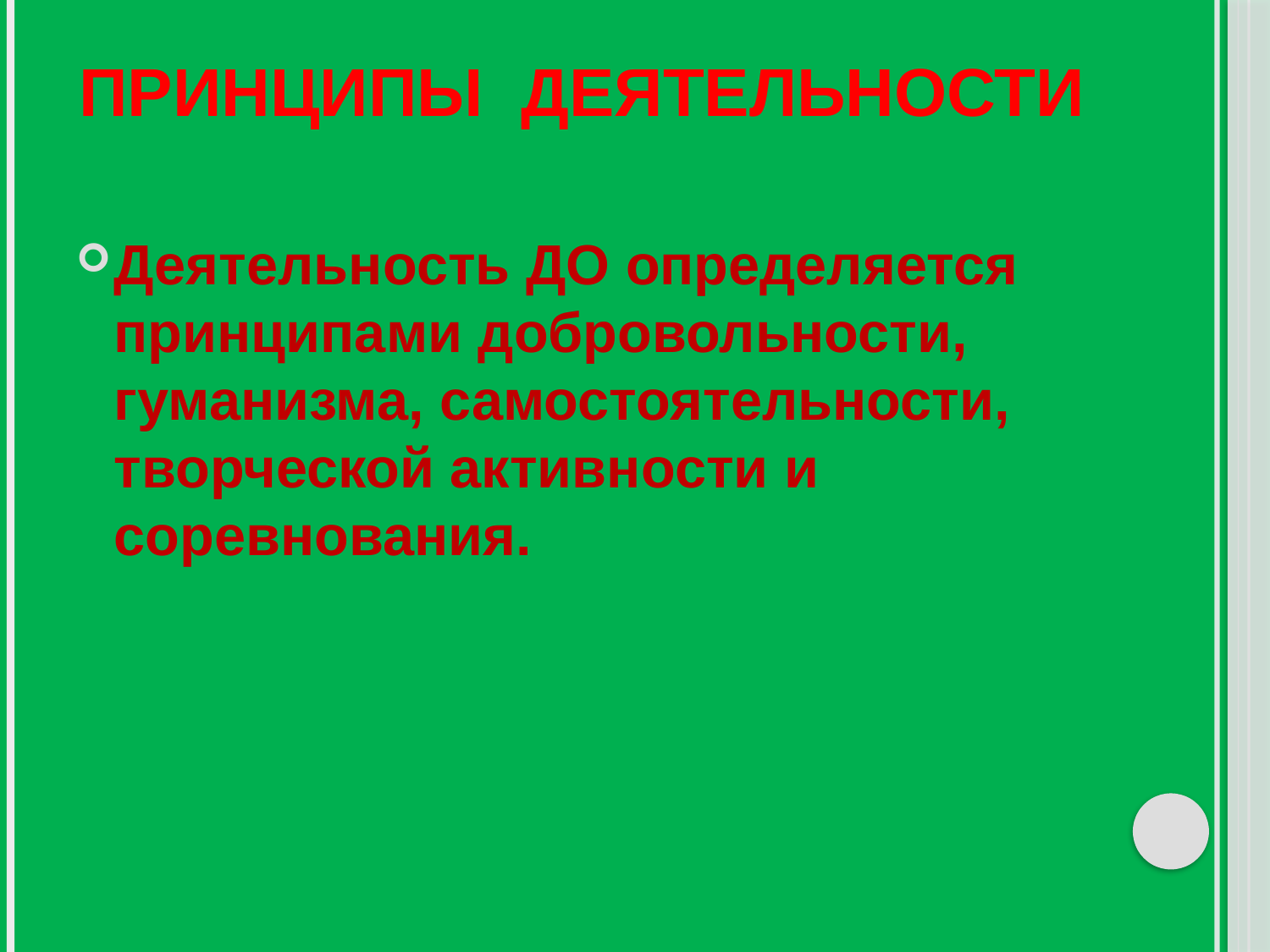

# Принципы  деятельности
Деятельность ДО определяется принципами добровольности, гуманизма, самостоятельности, творческой активности и соревнования.